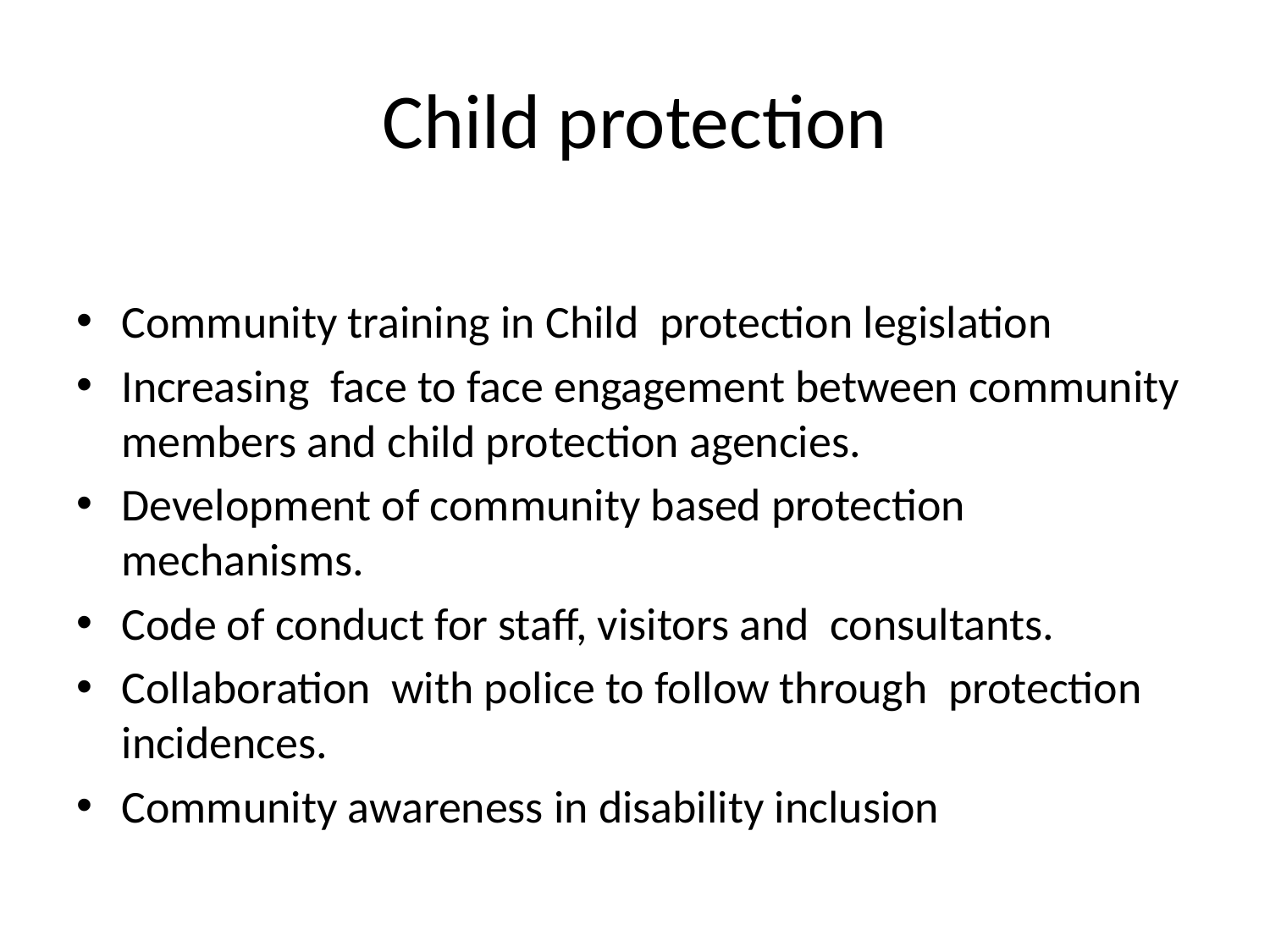

# Child protection

Community training in Child  protection legislation
Increasing  face to face engagement between community members and child protection agencies.
Development of community based protection mechanisms.
Code of conduct for staff, visitors and  consultants.
Collaboration  with police to follow through  protection incidences.
Community awareness in disability inclusion